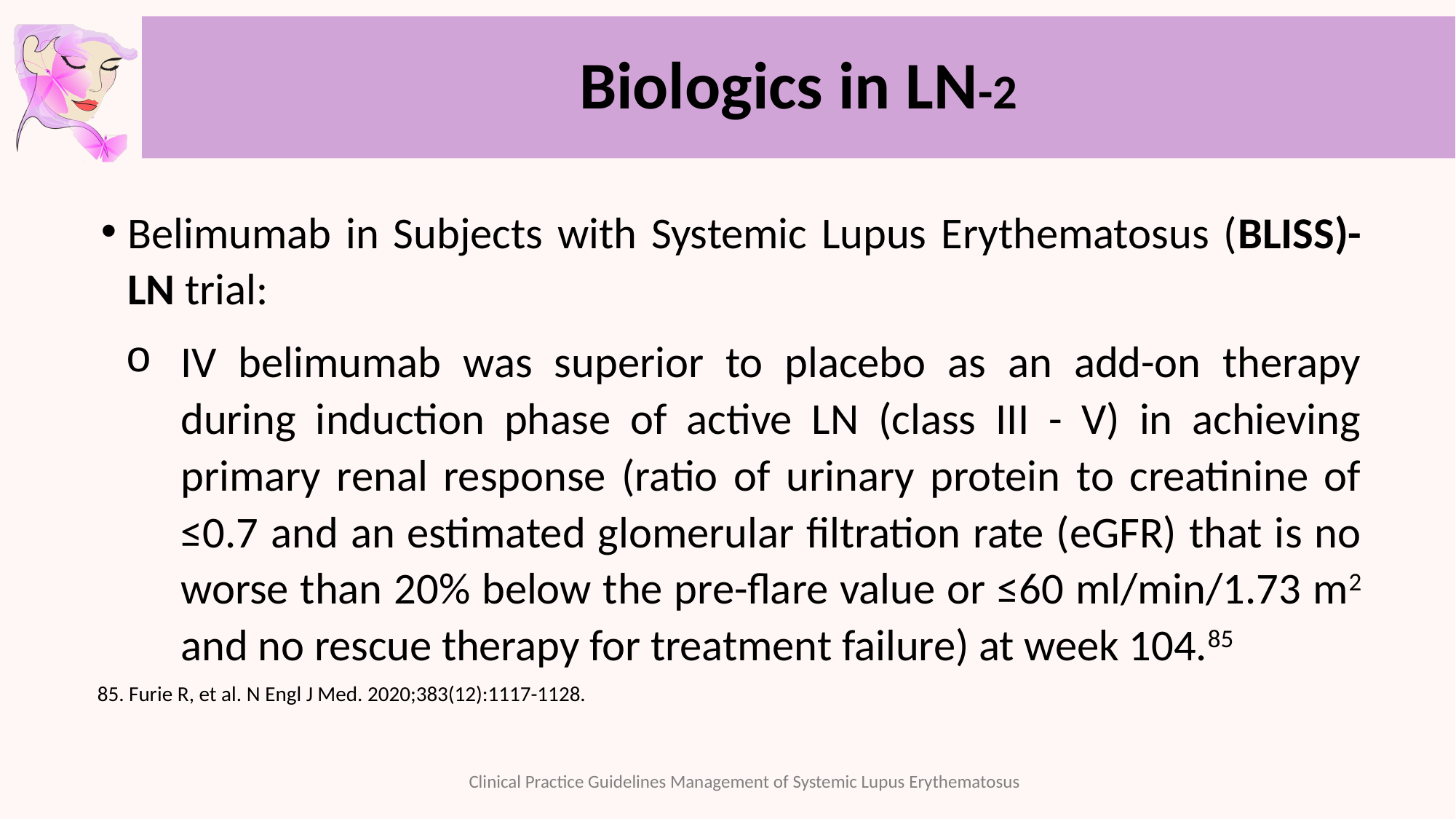

# Biologics in LN-2
Belimumab in Subjects with Systemic Lupus Erythematosus (BLISS)-LN trial:
IV belimumab was superior to placebo as an add-on therapy during induction phase of active LN (class III - V) in achieving primary renal response (ratio of urinary protein to creatinine of ≤0.7 and an estimated glomerular filtration rate (eGFR) that is no worse than 20% below the pre-flare value or ≤60 ml/min/1.73 m2 and no rescue therapy for treatment failure) at week 104.85

85. Furie R, et al. N Engl J Med. 2020;383(12):1117-1128.